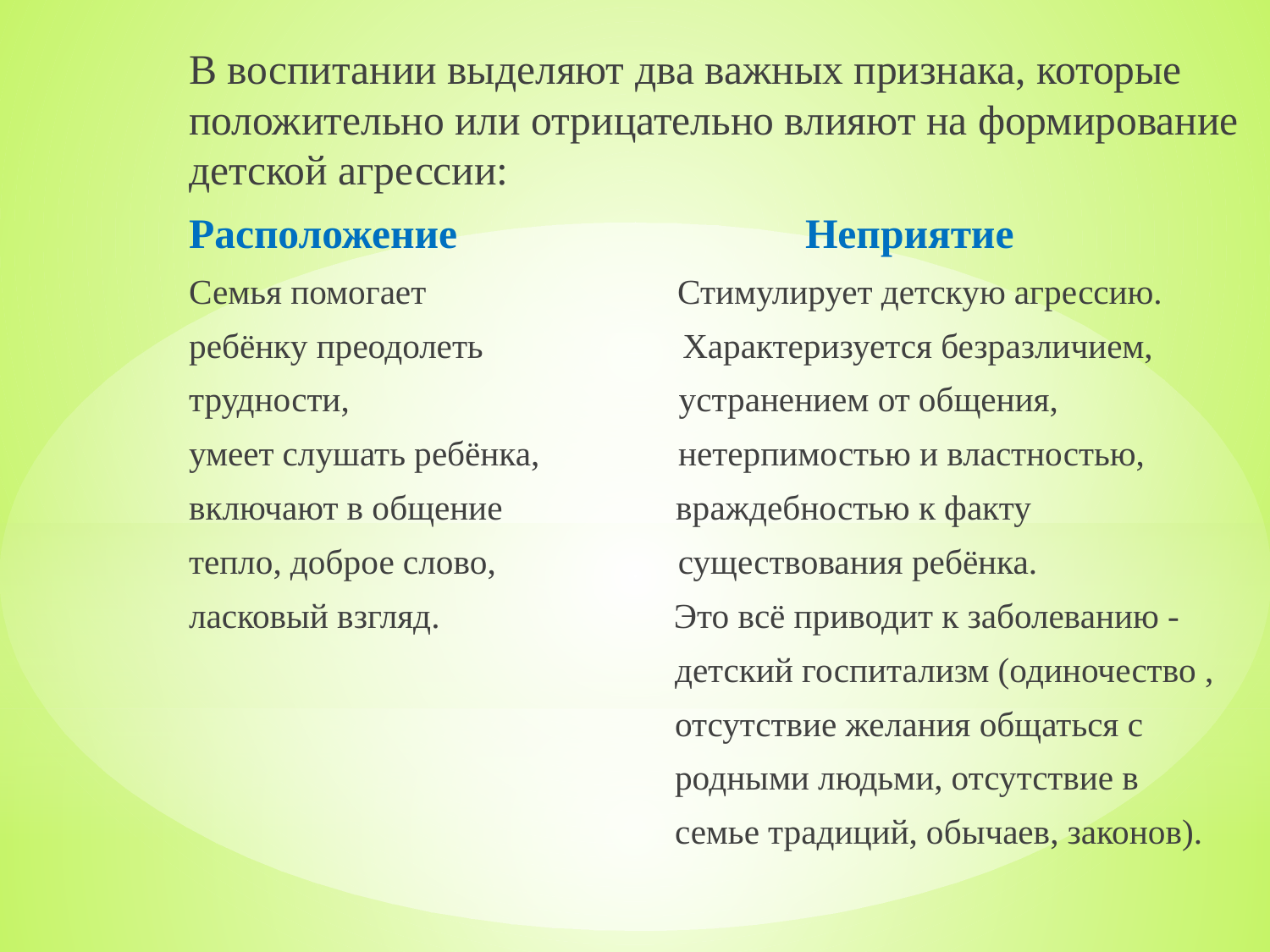

В воспитании выделяют два важных признака, которые положительно или отрицательно влияют на формирование детской агрессии:
Расположение                                 Неприятие
Семья помогает                             Стимулирует детскую агрессию.
ребёнку преодолеть                       Характеризуется безразличием,
трудности,                                      устранением от общения,
умеет слушать ребёнка,                нетерпимостью и властностью,
включают в общение                    враждебностью к факту
тепло, доброе слово,                     существования ребёнка.
ласковый взгляд.                           Это всё приводит к заболеванию -
                                                        детский госпитализм (одиночество ,
                                                        отсутствие желания общаться с
                                                        родными людьми, отсутствие в
                                                        семье традиций, обычаев, законов).